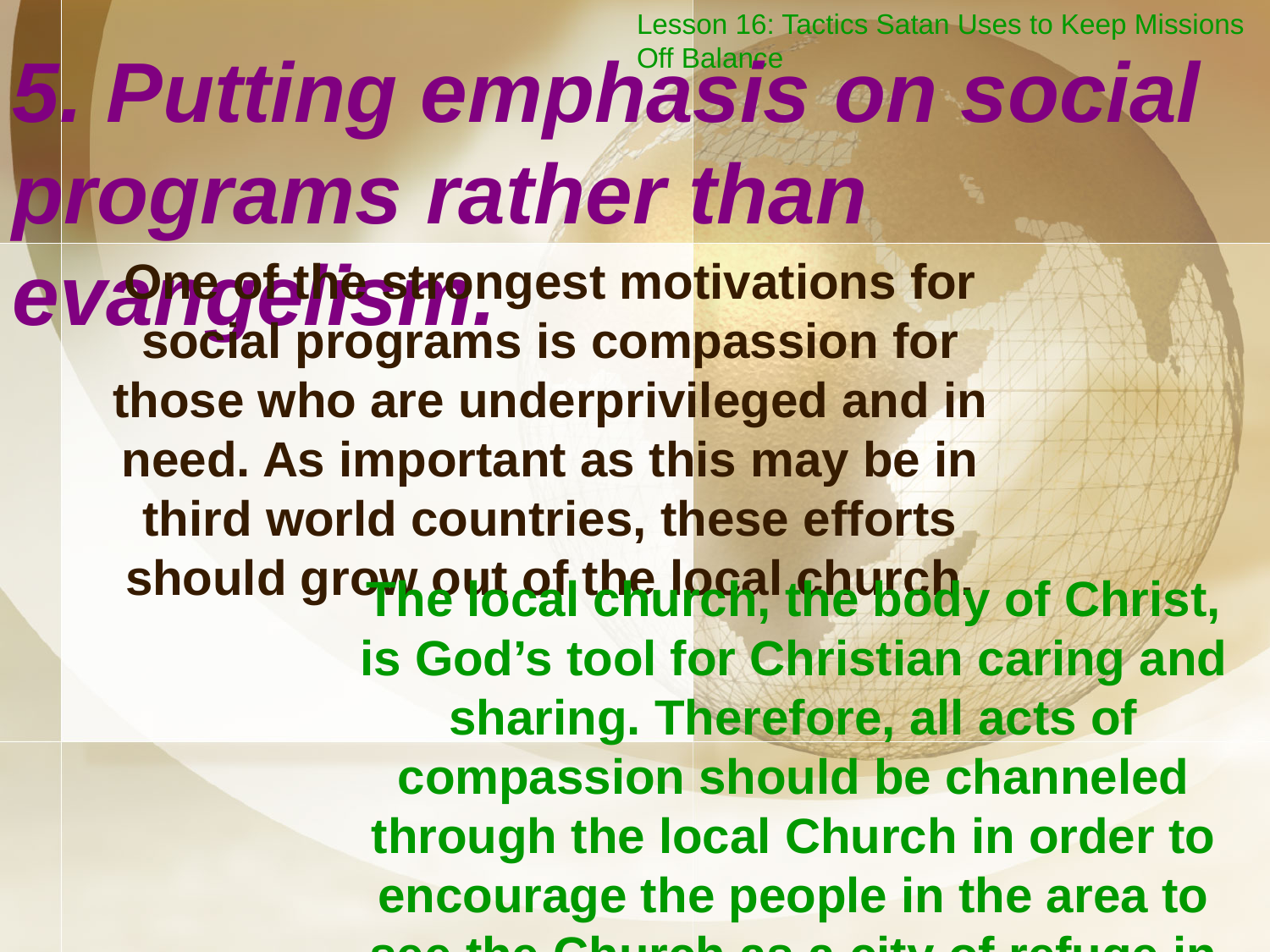

Lesson 16: Tactics Satan Uses to Keep Missions Off Balance
5. Putting emphasis on social programs rather than evangelism.
One of the strongest motivations for social programs is compassion for those who are underprivileged and in need. As important as this may be in third world countries, these efforts should grow out of the local church.
The local church, the body of Christ, is God’s tool for Christian caring and sharing. Therefore, all acts of compassion should be channeled through the local Church in order to encourage the people in the area to see the Church as a city of refuge in times of trouble.